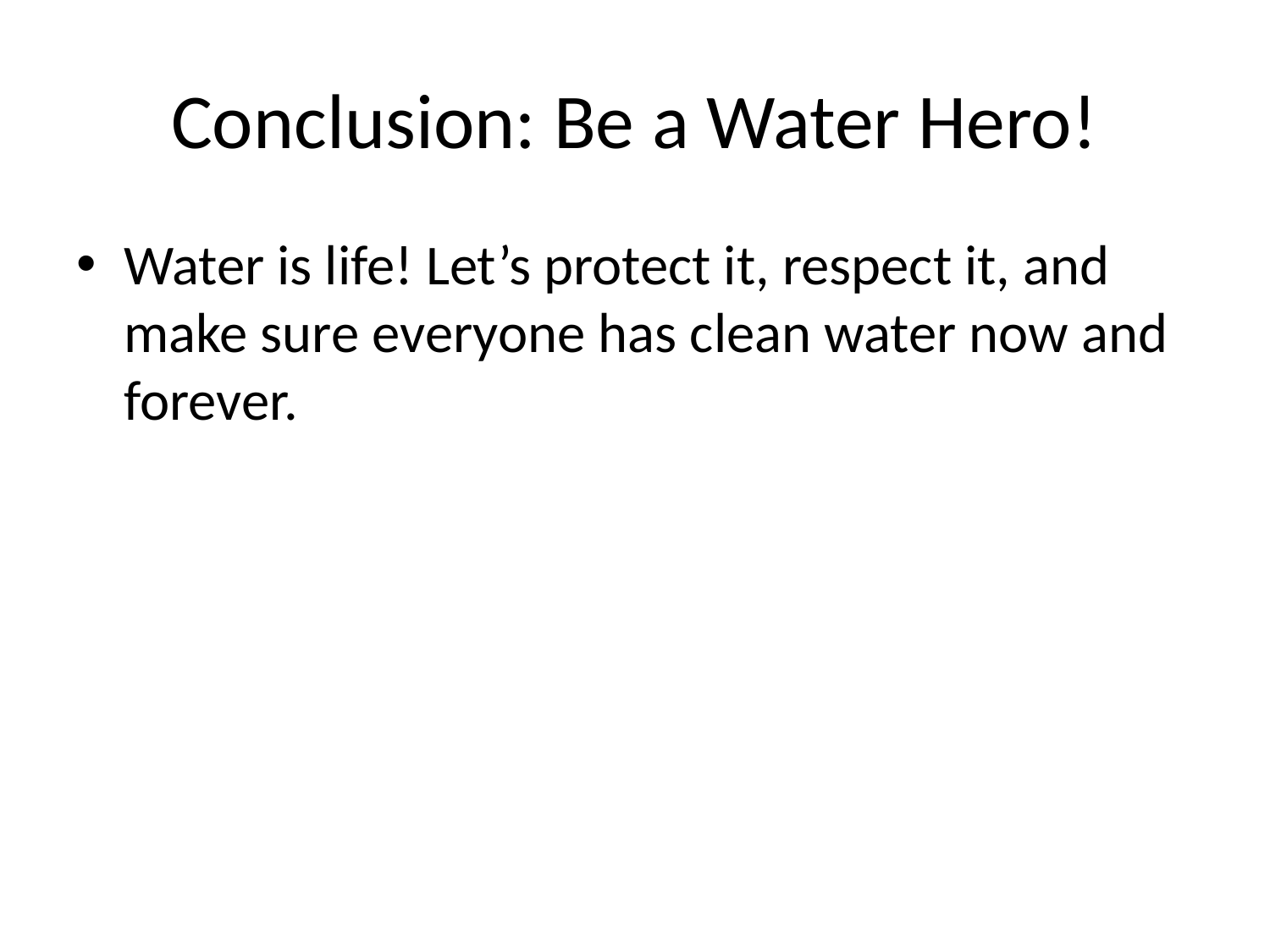

# Conclusion: Be a Water Hero!
Water is life! Let’s protect it, respect it, and make sure everyone has clean water now and forever.